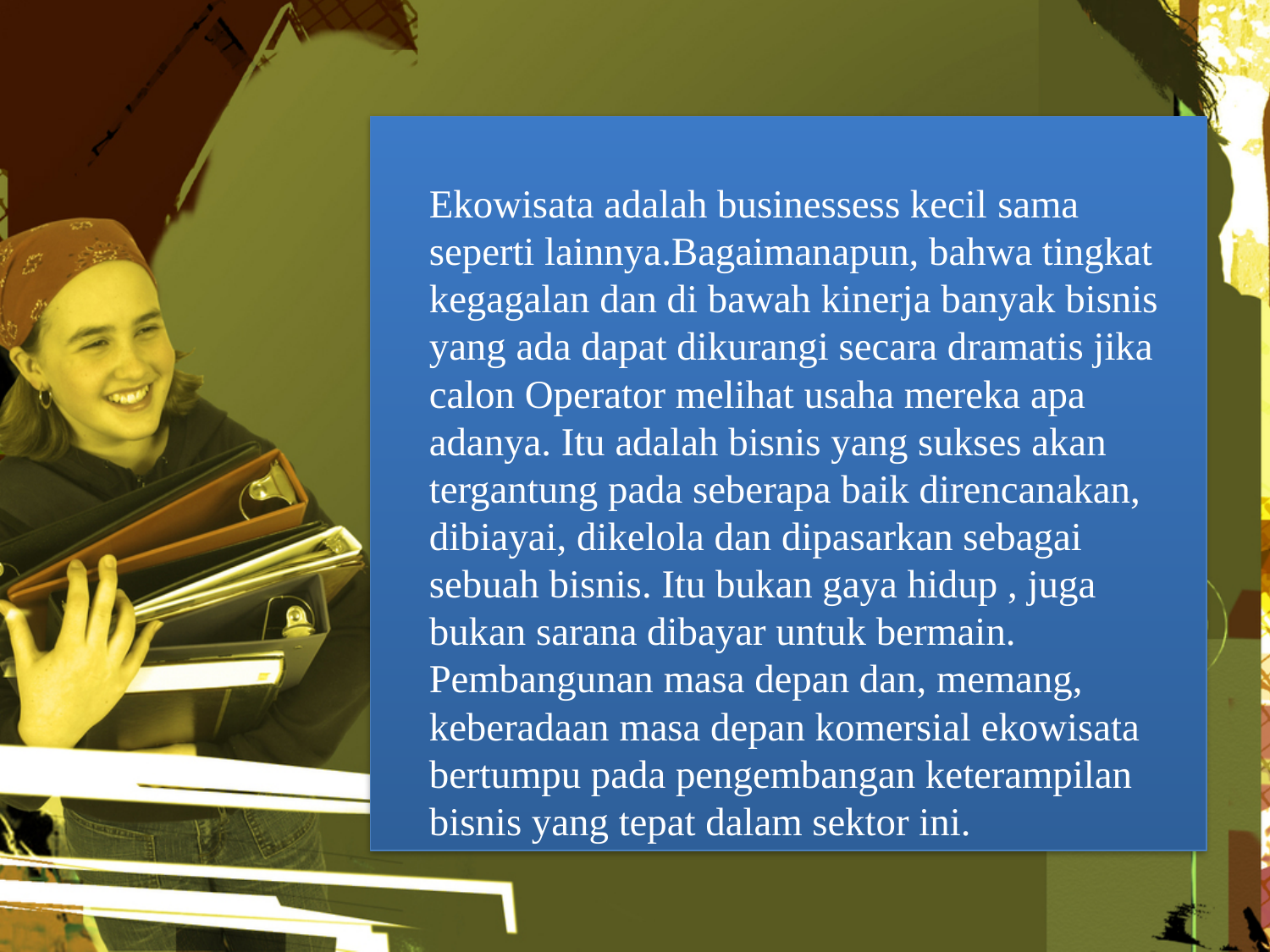

Ekowisata adalah businessess kecil sama seperti lainnya.Bagaimanapun, bahwa tingkat kegagalan dan di bawah kinerja banyak bisnis yang ada dapat dikurangi secara dramatis jika calon Operator melihat usaha mereka apa adanya. Itu adalah bisnis yang sukses akan tergantung pada seberapa baik direncanakan, dibiayai, dikelola dan dipasarkan sebagai sebuah bisnis. Itu bukan gaya hidup , juga bukan sarana dibayar untuk bermain. Pembangunan masa depan dan, memang, keberadaan masa depan komersial ekowisata bertumpu pada pengembangan keterampilan bisnis yang tepat dalam sektor ini.